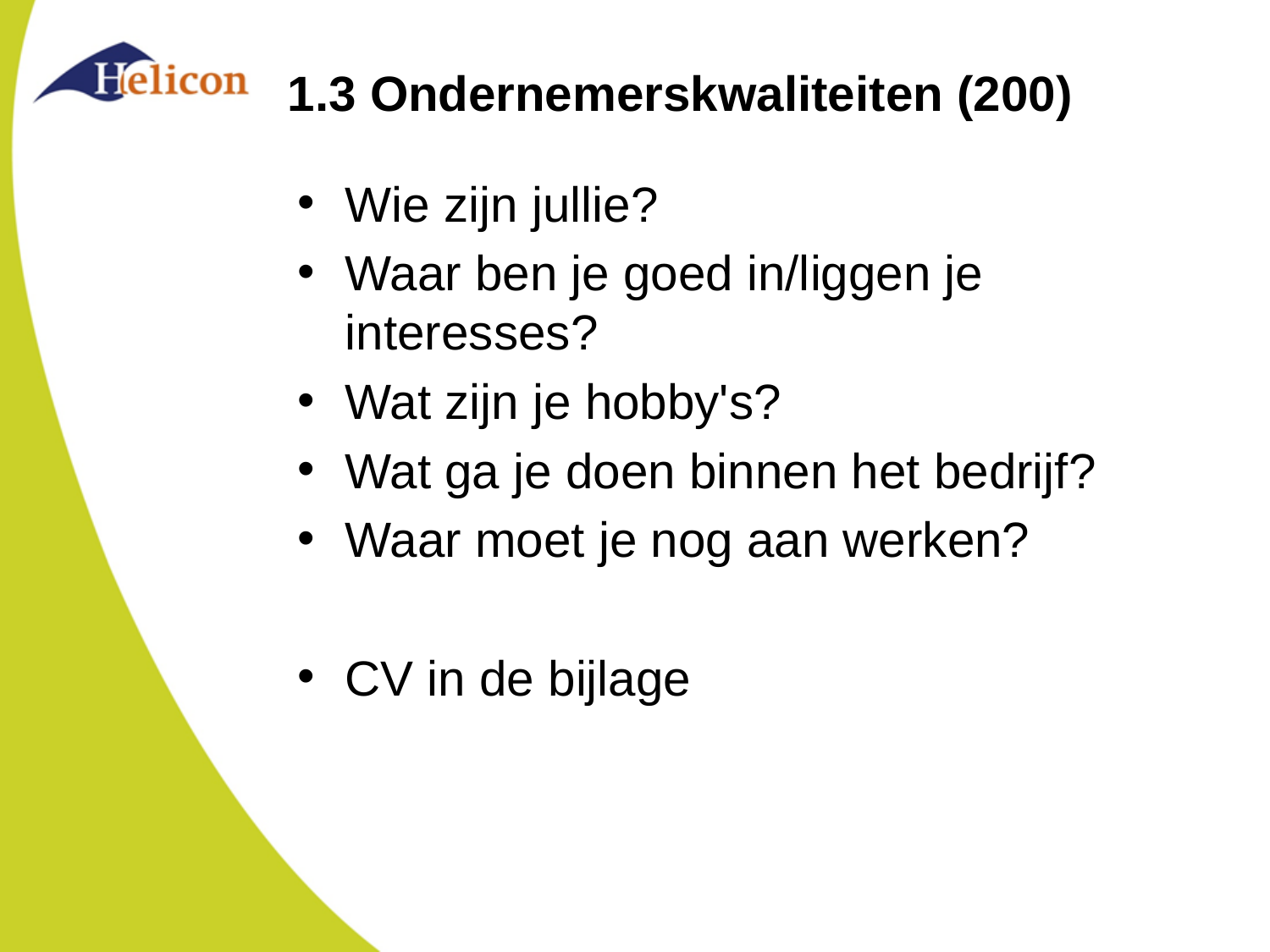

# 1.3 Ondernemerskwaliteiten (200)
Wie zijn jullie?
Waar ben je goed in/liggen je interesses?
Wat zijn je hobby's?
Wat ga je doen binnen het bedrijf?
Waar moet je nog aan werken?

CV in de bijlage